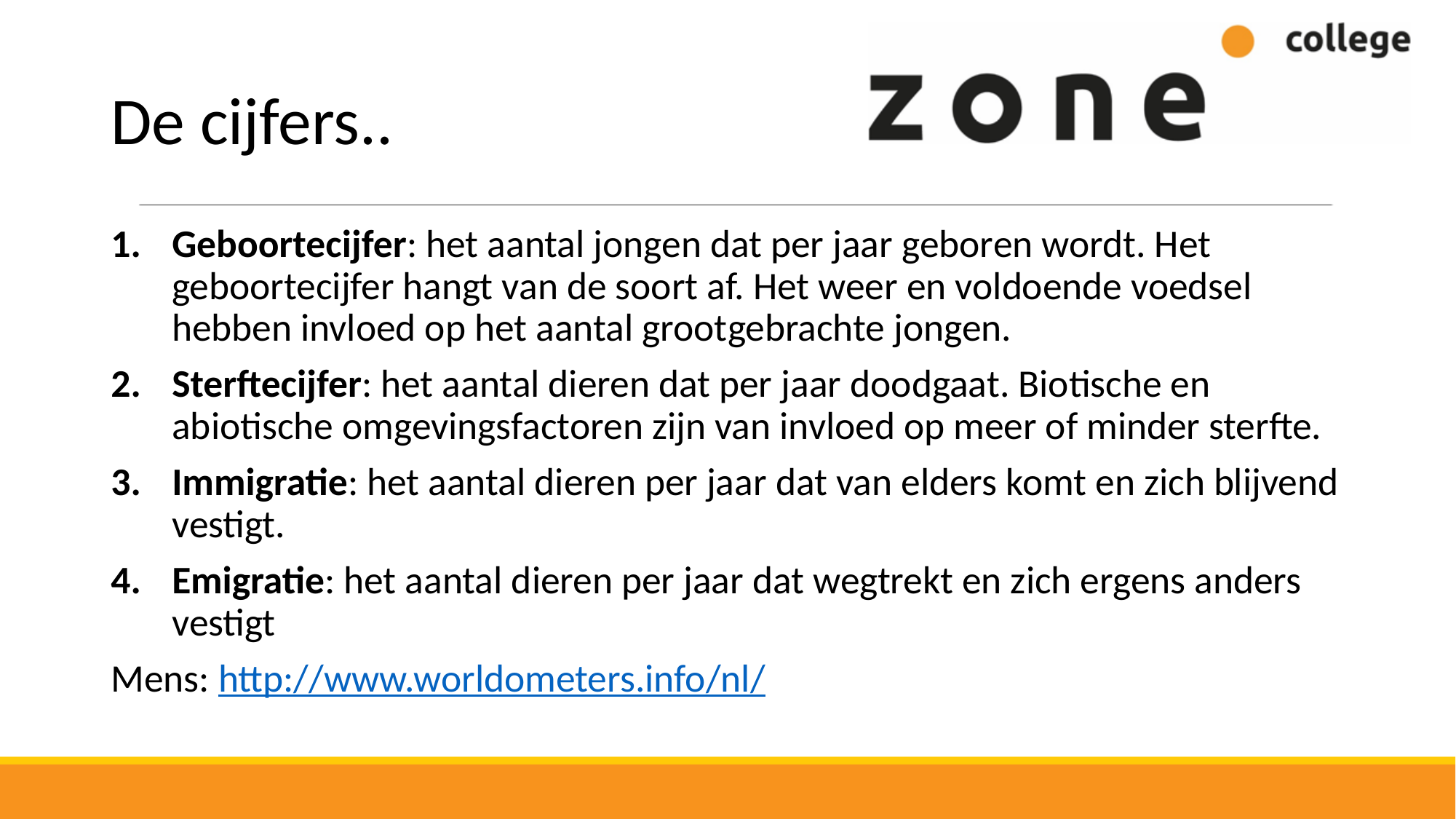

# De cijfers..
Geboortecijfer: het aantal jongen dat per jaar geboren wordt. Het geboortecijfer hangt van de soort af. Het weer en voldoende voedsel hebben invloed op het aantal grootgebrachte jongen.
Sterftecijfer: het aantal dieren dat per jaar doodgaat. Biotische en abiotische omgevingsfactoren zijn van invloed op meer of minder sterfte.
Immigratie: het aantal dieren per jaar dat van elders komt en zich blijvend vestigt.
Emigratie: het aantal dieren per jaar dat wegtrekt en zich ergens anders vestigt
Mens: http://www.worldometers.info/nl/